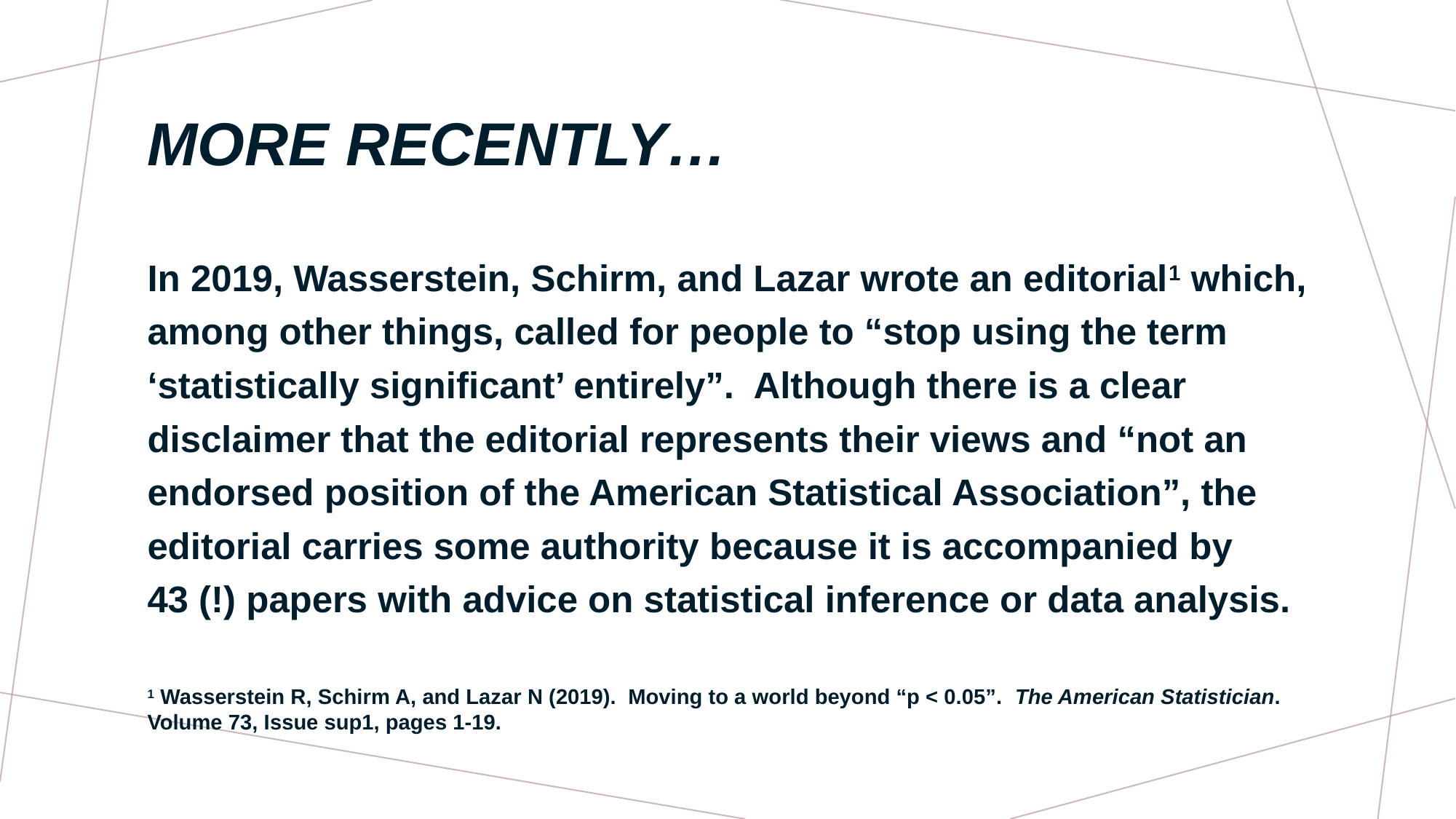

# MORE RECENTLY…
In 2019, Wasserstein, Schirm, and Lazar wrote an editorial1 which, among other things, called for people to “stop using the term ‘statistically significant’ entirely”.  Although there is a clear disclaimer that the editorial represents their views and “not an endorsed position of the American Statistical Association”, the editorial carries some authority because it is accompanied by    43 (!) papers with advice on statistical inference or data analysis.

1 Wasserstein R, Schirm A, and Lazar N (2019).  Moving to a world beyond “p < 0.05”.  The American Statistician.  Volume 73, Issue sup1, pages 1-19.